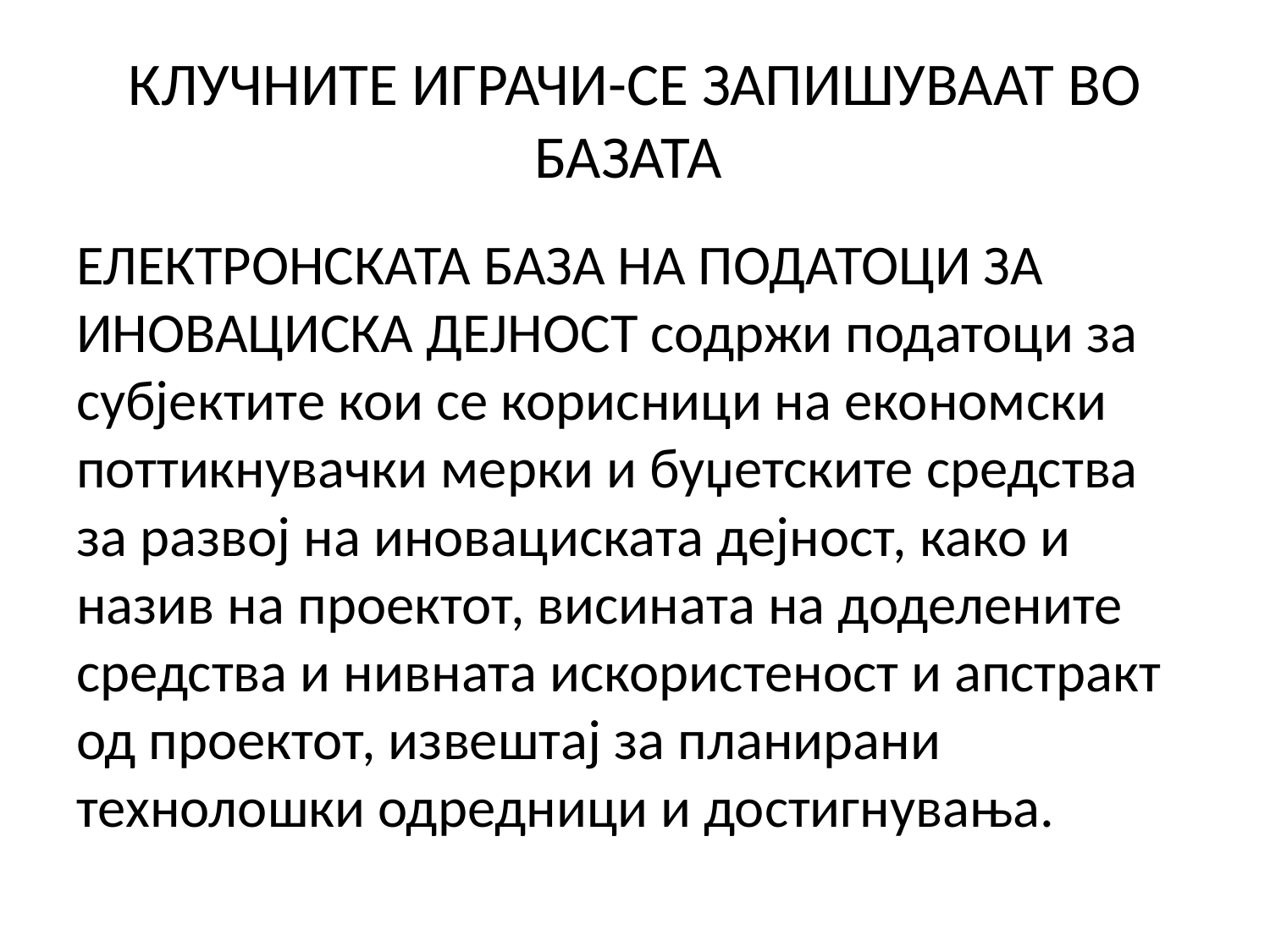

# КЛУЧНИТЕ ИГРАЧИ-СЕ ЗАПИШУВААТ ВО БАЗАТА
ЕЛЕКТРОНСКАТА БАЗА НА ПОДАТОЦИ ЗА ИНОВАЦИСКА ДЕЈНОСТ содржи податоци за субјектите кои се корисници на економски поттикнувачки мерки и буџетските средства за развој на иновациската дејност, како и назив на проектот, висината на доделените средства и нивната искористеност и апстракт од проектот, извештај за планирани технолошки одредници и достигнувања.